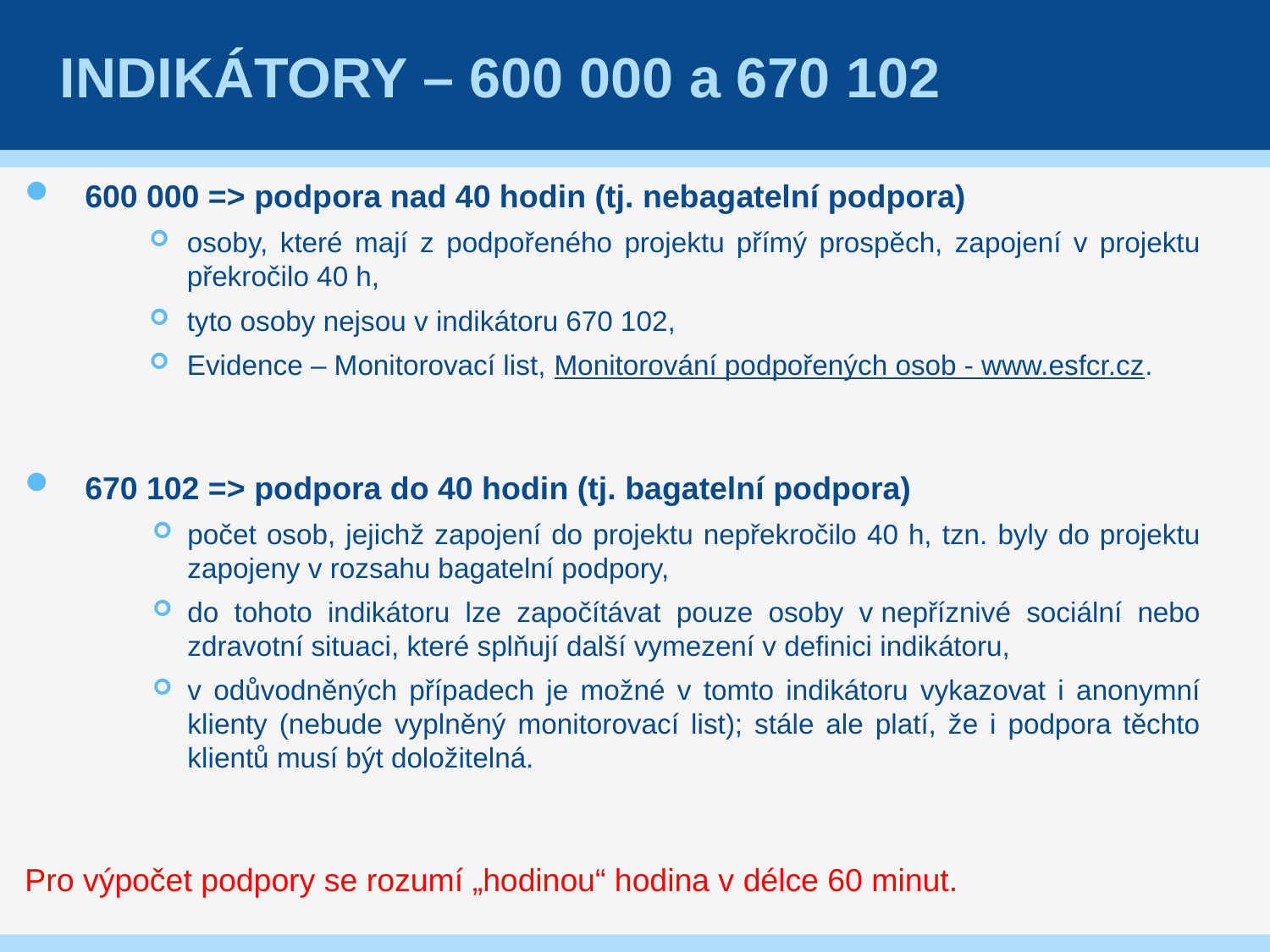

# Indikátory – 600 000 a 670 102
600 000 => podpora nad 40 hodin (tj. nebagatelní podpora)
osoby, které mají z podpořeného projektu přímý prospěch, zapojení v projektu překročilo 40 h,
tyto osoby nejsou v indikátoru 670 102,
Evidence – Monitorovací list, Monitorování podpořených osob - www.esfcr.cz.

670 102 => podpora do 40 hodin (tj. bagatelní podpora)
počet osob, jejichž zapojení do projektu nepřekročilo 40 h, tzn. byly do projektu zapojeny v rozsahu bagatelní podpory,
do tohoto indikátoru lze započítávat pouze osoby v nepříznivé sociální nebo zdravotní situaci, které splňují další vymezení v definici indikátoru,
v odůvodněných případech je možné v tomto indikátoru vykazovat i anonymní klienty (nebude vyplněný monitorovací list); stále ale platí, že i podpora těchto klientů musí být doložitelná.

Pro výpočet podpory se rozumí „hodinou“ hodina v délce 60 minut.